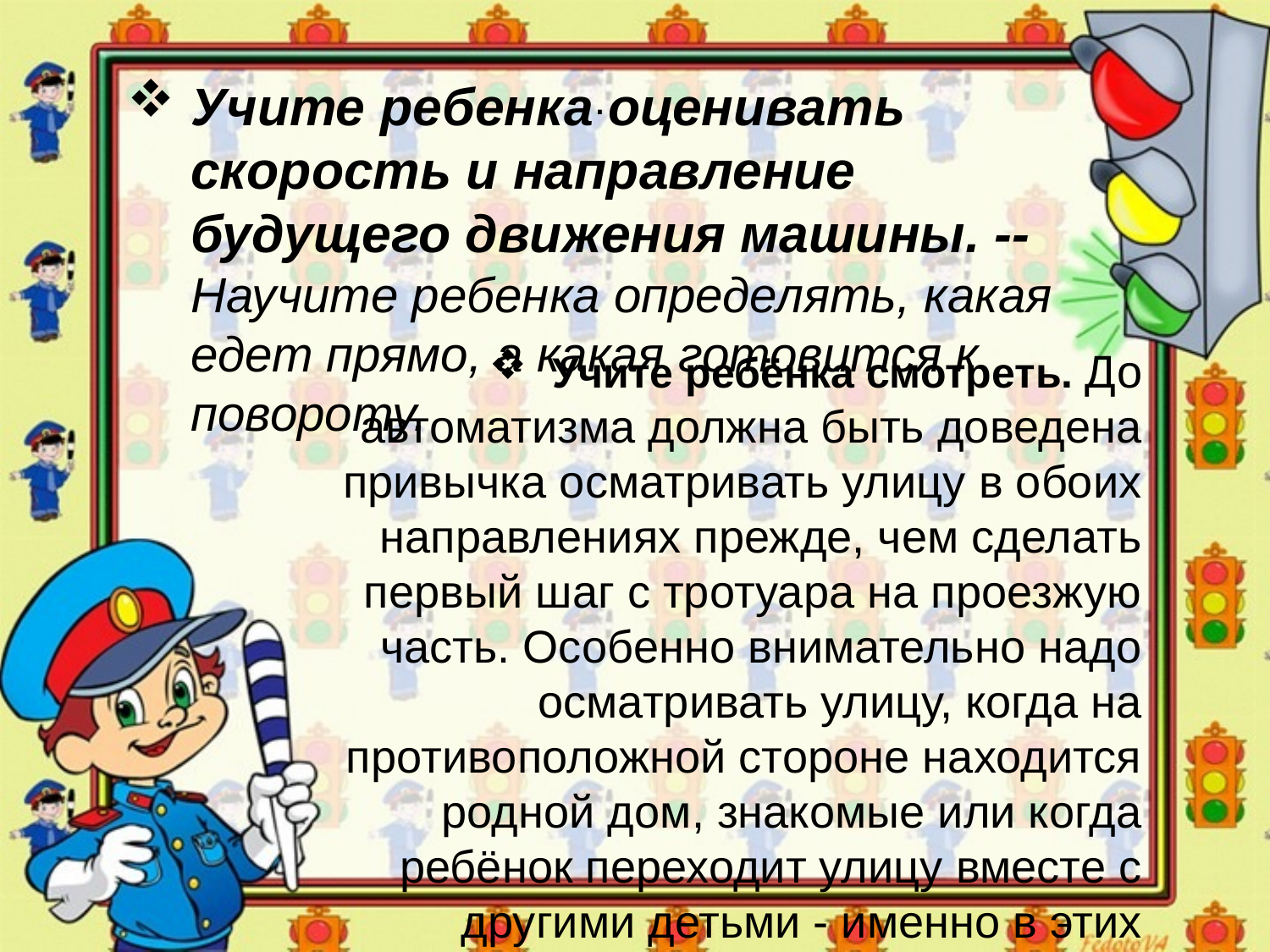

.
Учите ребенка оценивать скорость и направление будущего движения машины. --Научите ребенка определять, какая  едет прямо, а какая готовится к повороту.
Учите ребёнка смотреть. До автоматизма должна быть доведена привычка осматривать улицу в обоих направлениях прежде, чем сделать первый шаг с тротуара на проезжую часть. Особенно внимательно надо осматривать улицу, когда на противоположной стороне находится родной дом, знакомые или когда ребёнок переходит улицу вместе с другими детьми - именно в этих случаях легко не заметить машину.